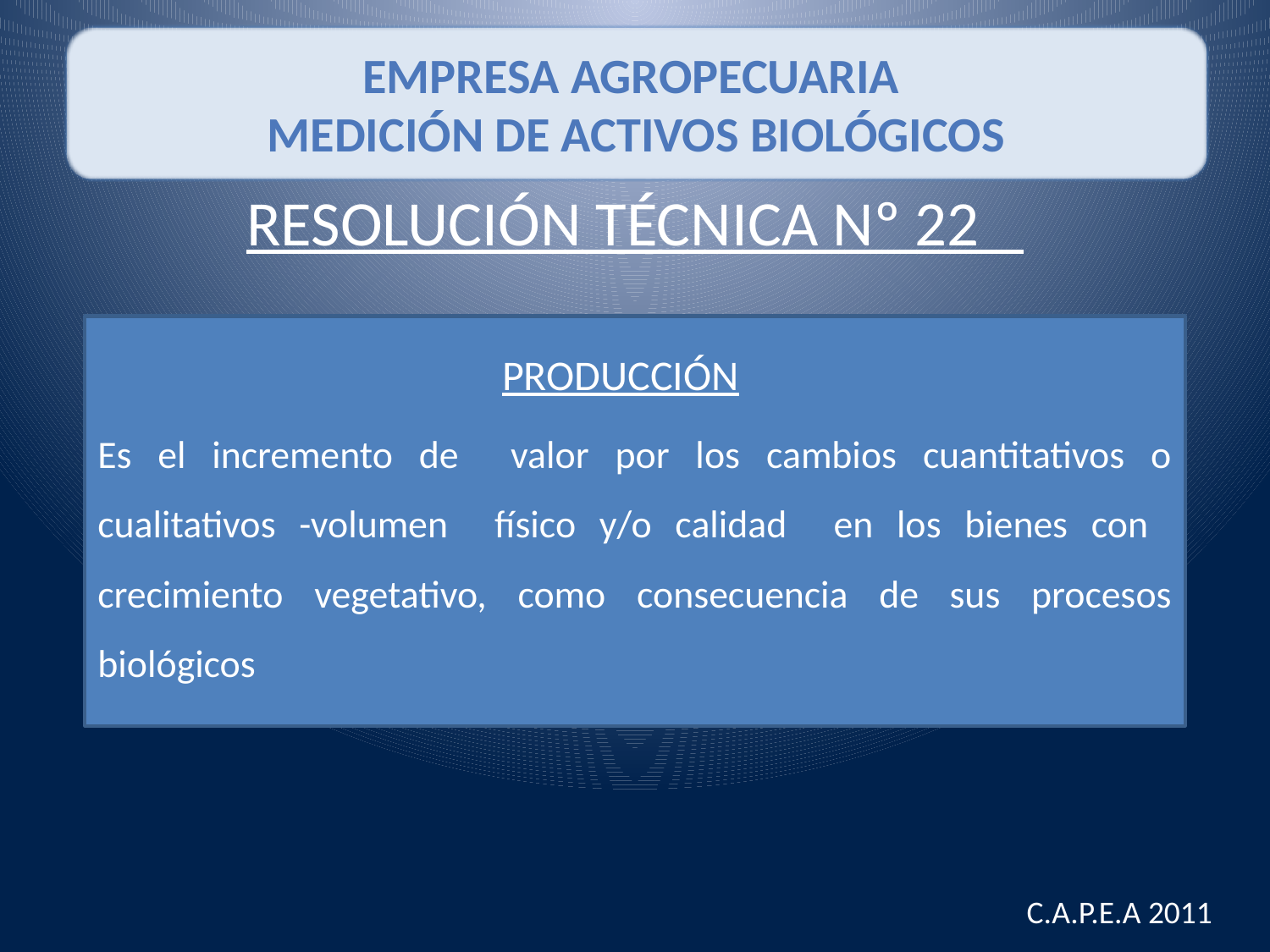

Empresa Agropecuaria
Medición de Activos Biológicos
RESOLUCIÓN TÉCNICA Nº 22

PRODUCCIÓN
Es el incremento de  valor por los cambios cuantitativos o cualitativos -volumen  físico y/o calidad  en los bienes con  crecimiento vegetativo, como consecuencia de sus procesos biológicos

C.A.P.E.A 2011